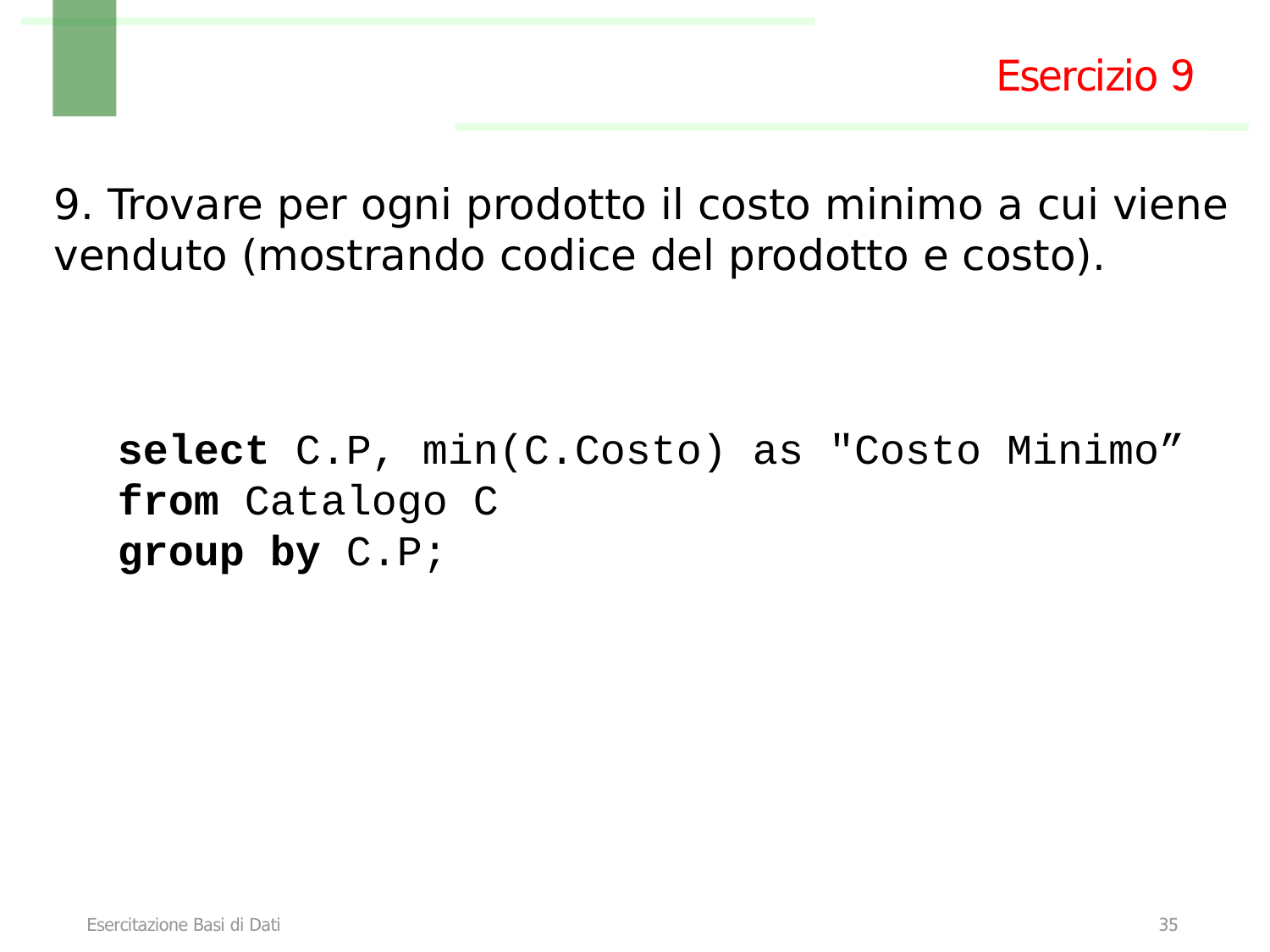

Esercizio 9
9. Trovare per ogni prodotto il costo minimo a cui viene venduto (mostrando codice del prodotto e costo).

select C.P, min(C.Costo) as "Costo Minimo”
from Catalogo C
group by C.P;